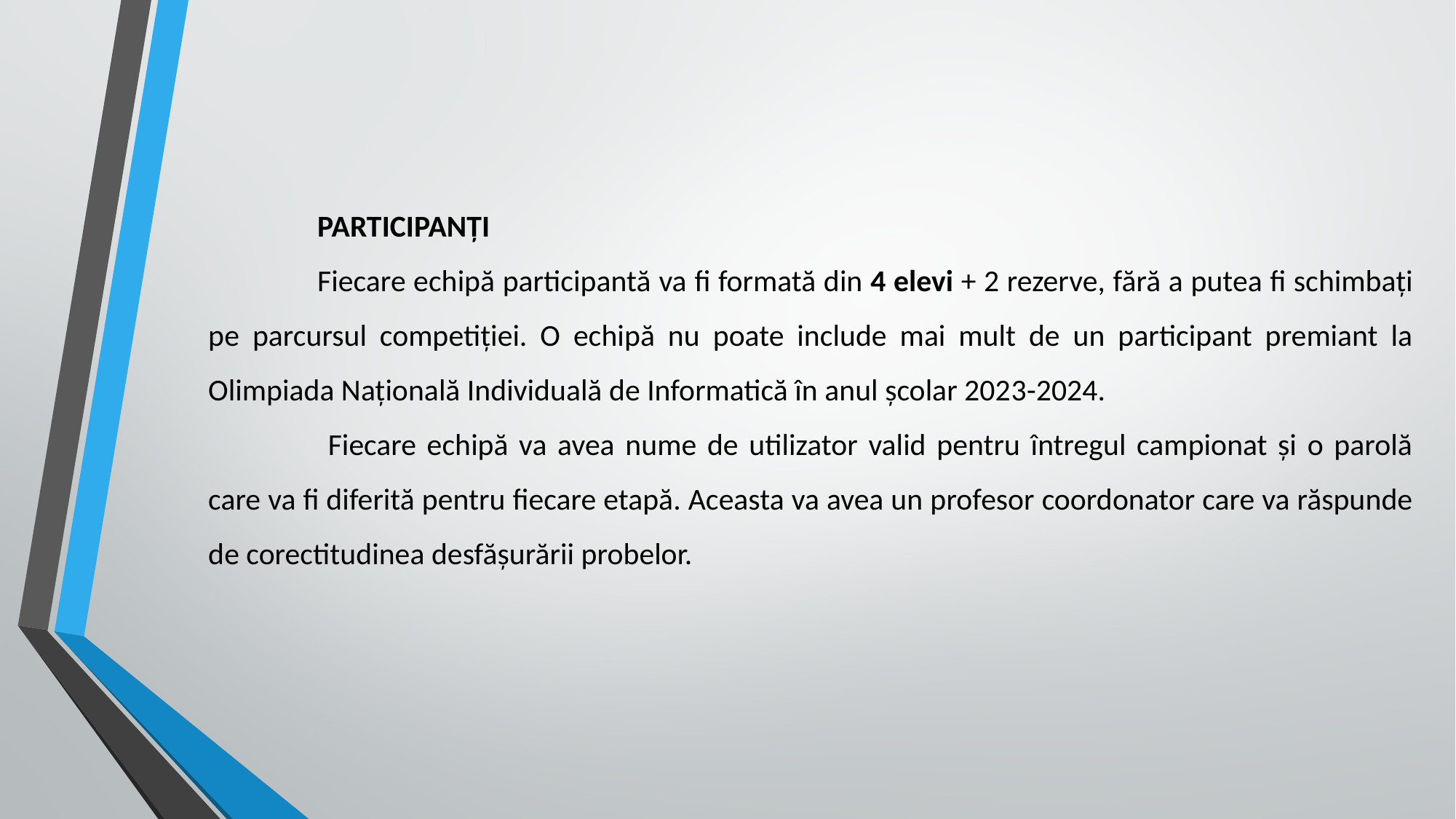

PARTICIPANȚI
	Fiecare echipă participantă va fi formată din 4 elevi + 2 rezerve, fără a putea fi schimbați pe parcursul competiției. O echipă nu poate include mai mult de un participant premiant la Olimpiada Națională Individuală de Informatică în anul școlar 2023-2024.
	 Fiecare echipă va avea nume de utilizator valid pentru întregul campionat și o parolă care va fi diferită pentru fiecare etapă. Aceasta va avea un profesor coordonator care va răspunde de corectitudinea desfășurării probelor.